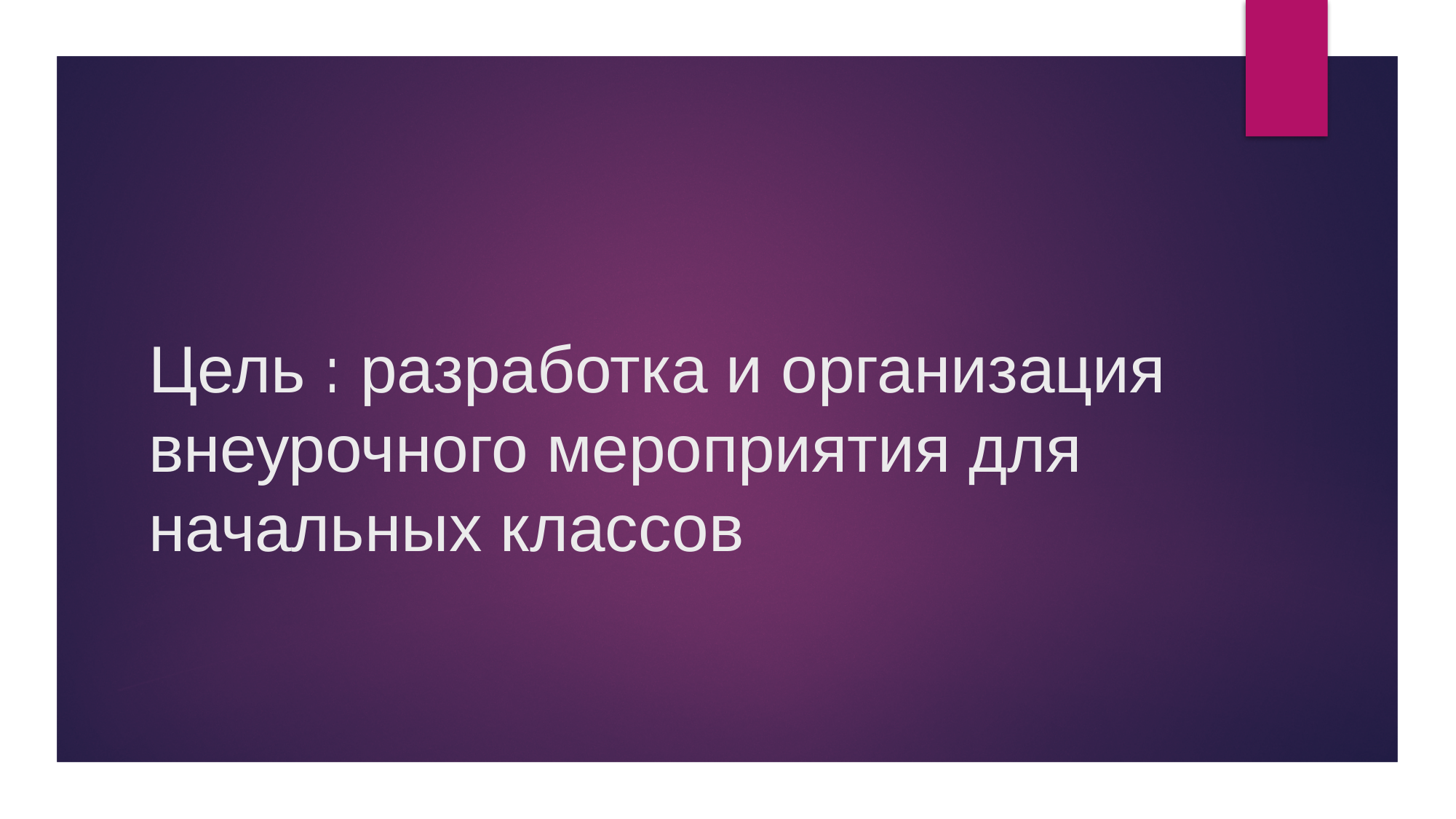

# Цель : разработка и организация внеурочного мероприятия для начальных классов